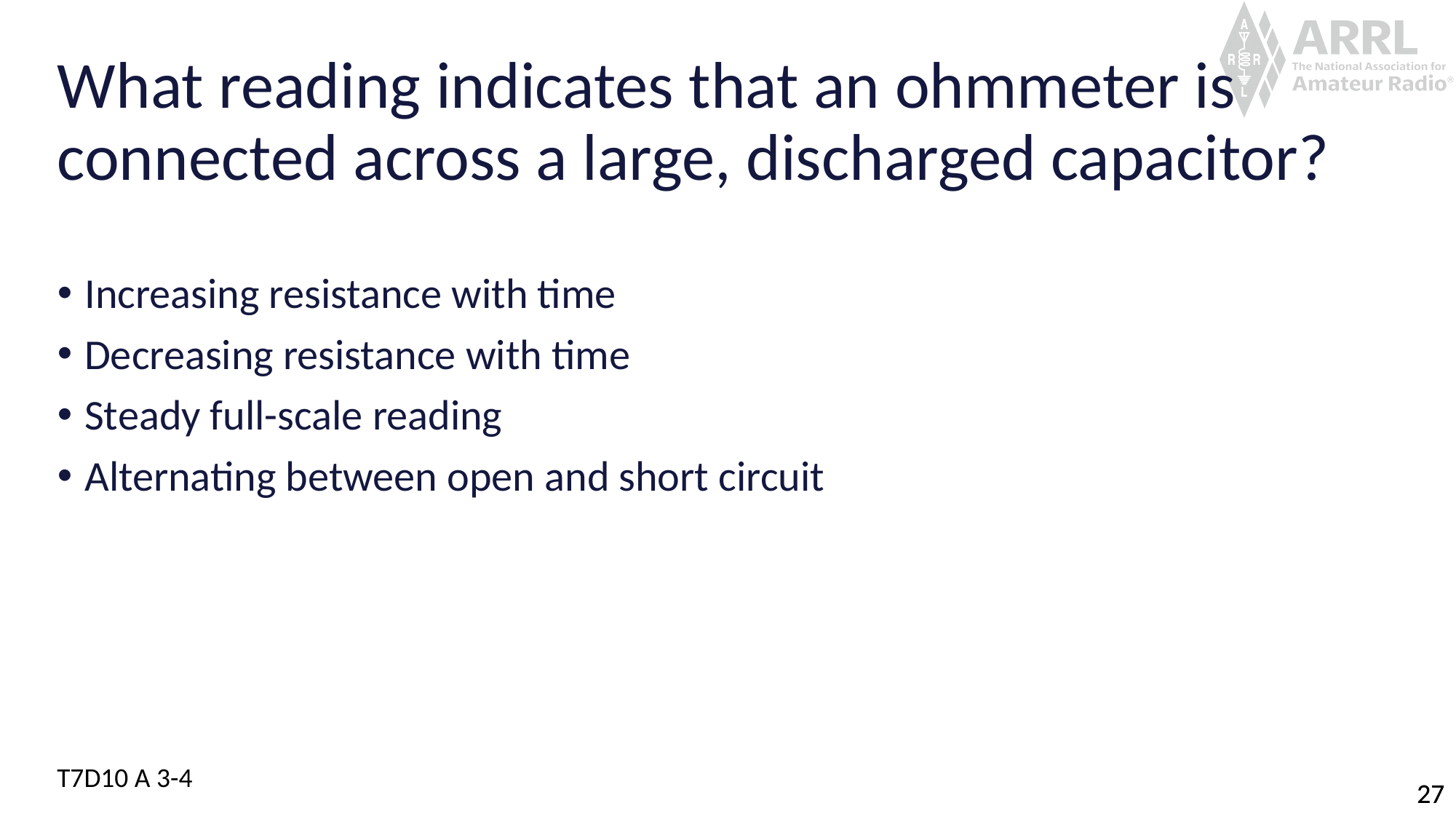

# What reading indicates that an ohmmeter is connected across a large, discharged capacitor?
Increasing resistance with time
Decreasing resistance with time
Steady full-scale reading
Alternating between open and short circuit
T7D10 A 3-4